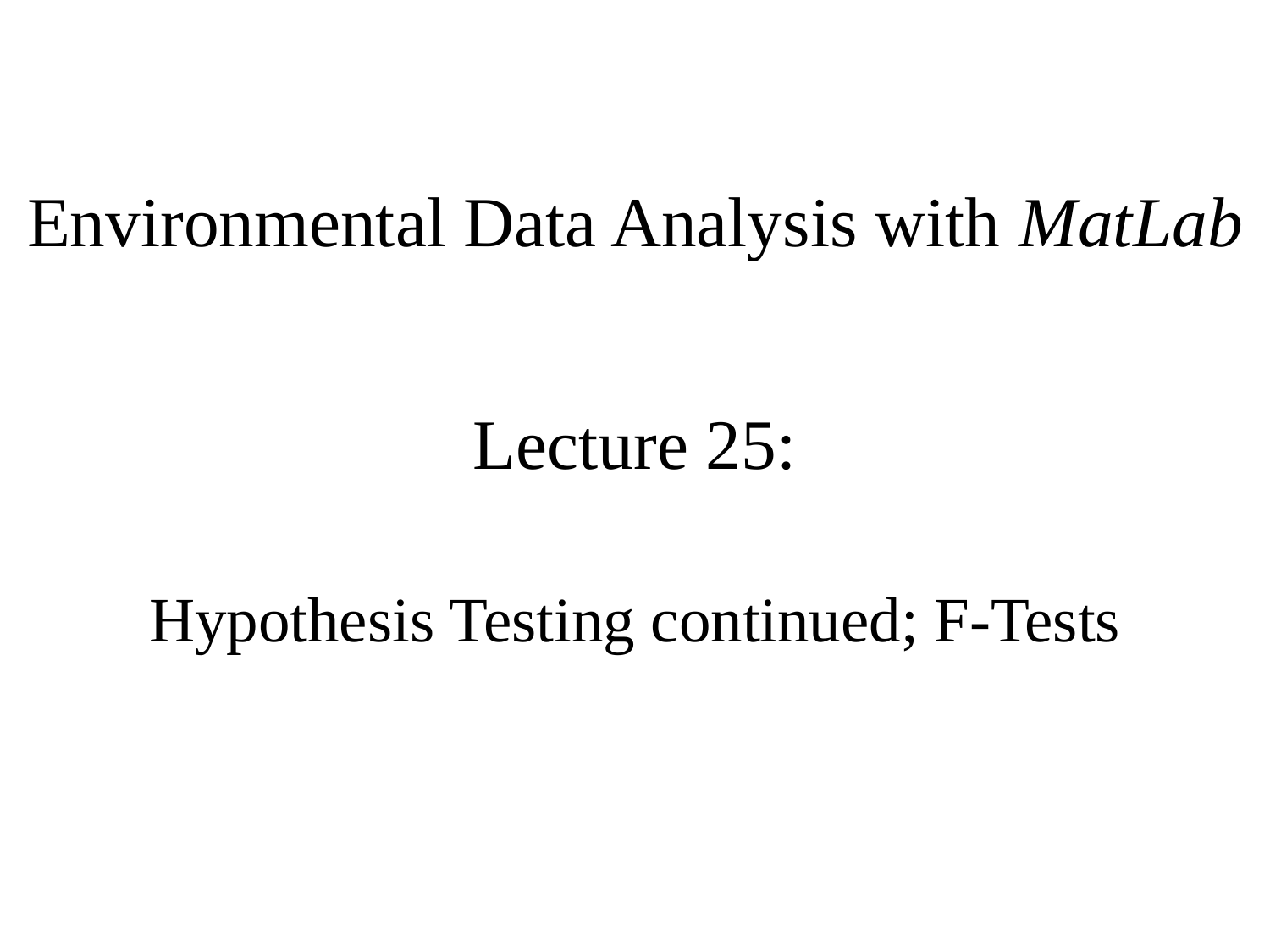

Environmental Data Analysis with MatLab
Lecture 25:

Hypothesis Testing continued; F-Tests